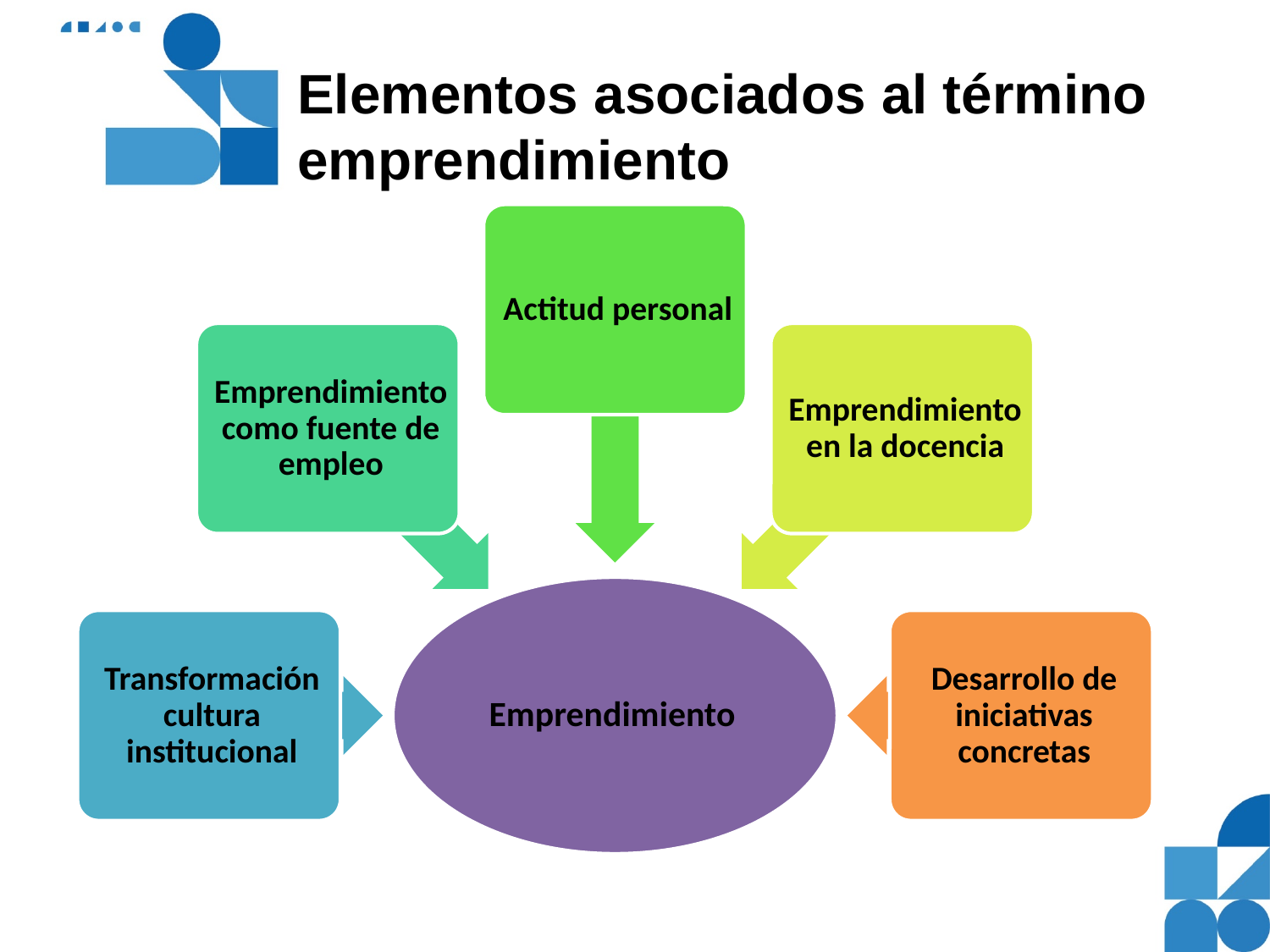

# Elementos asociados al término emprendimiento
Emprendimiento
Transformación cultura institucional
Emprendimiento como fuente de empleo
Actitud personal
Emprendimiento en la docencia
Desarrollo de iniciativas concretas